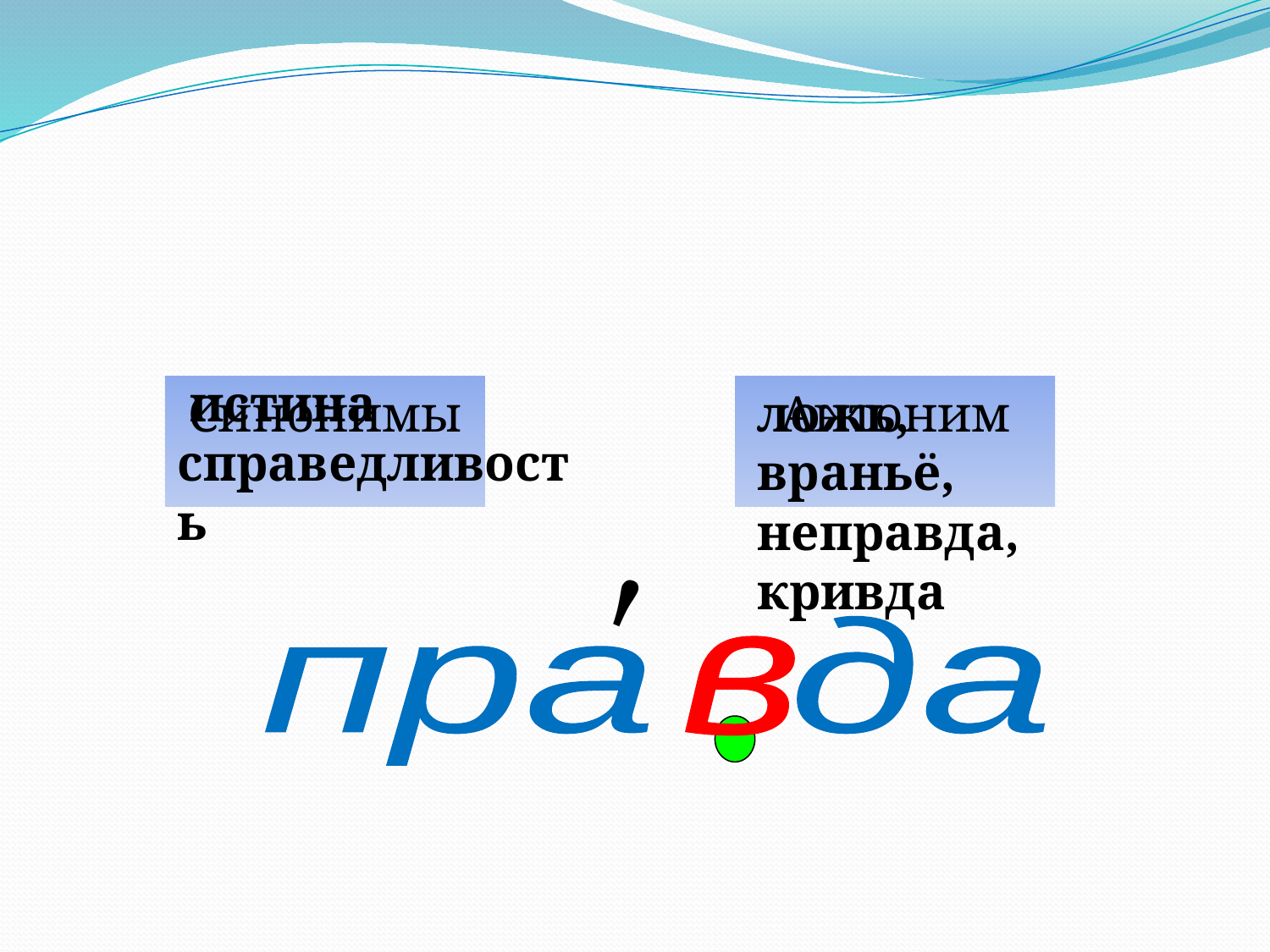

истина
справедливость
Синонимы

Антоним

ложь, враньё, неправда, кривда
′
пра  да
в